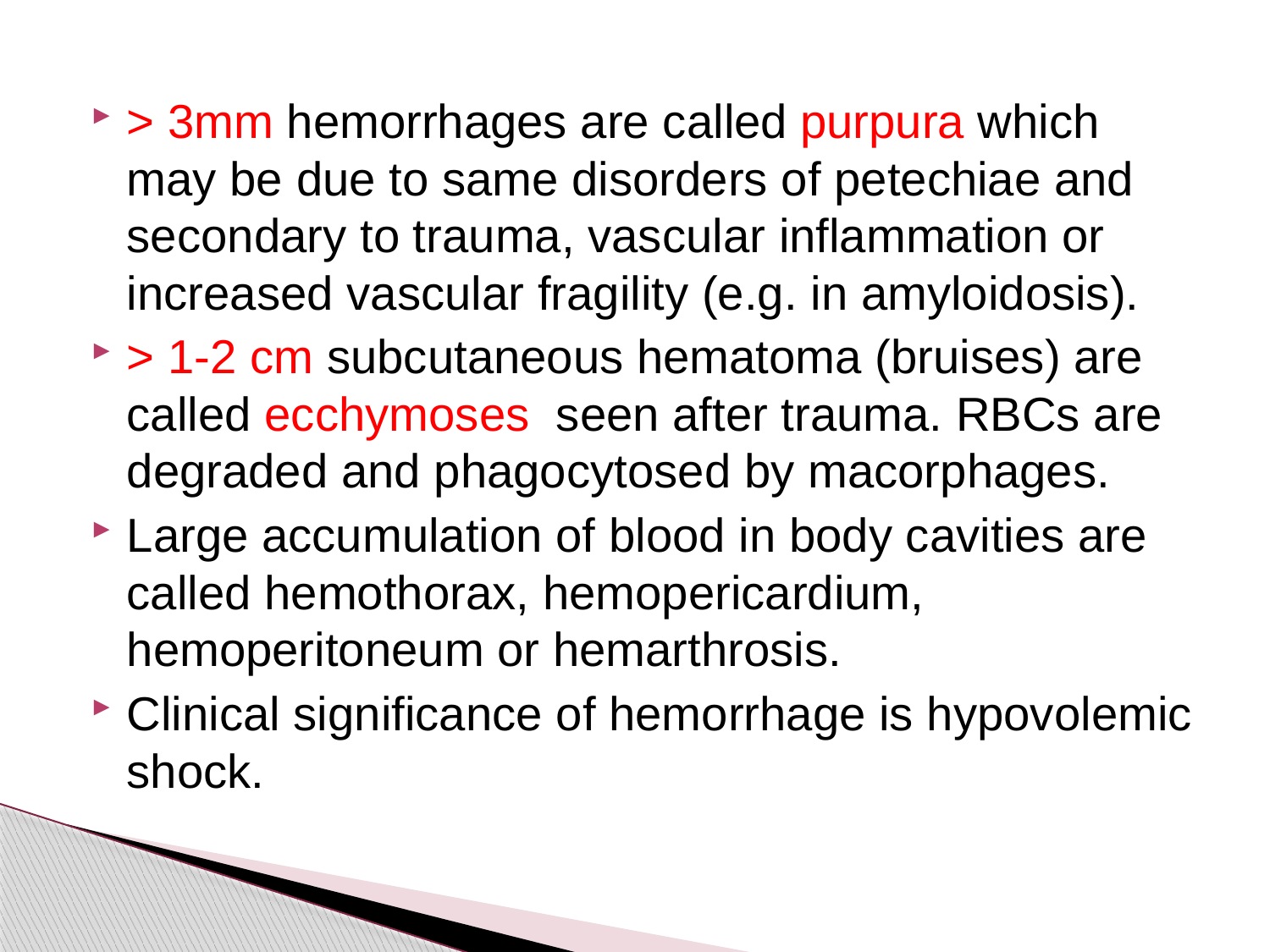

> 3mm hemorrhages are called purpura which may be due to same disorders of petechiae and secondary to trauma, vascular inflammation or increased vascular fragility (e.g. in amyloidosis).
> 1-2 cm subcutaneous hematoma (bruises) are called ecchymoses  seen after trauma. RBCs are degraded and phagocytosed by macorphages.
Large accumulation of blood in body cavities are called hemothorax, hemopericardium, hemoperitoneum or hemarthrosis.
Clinical significance of hemorrhage is hypovolemic shock.